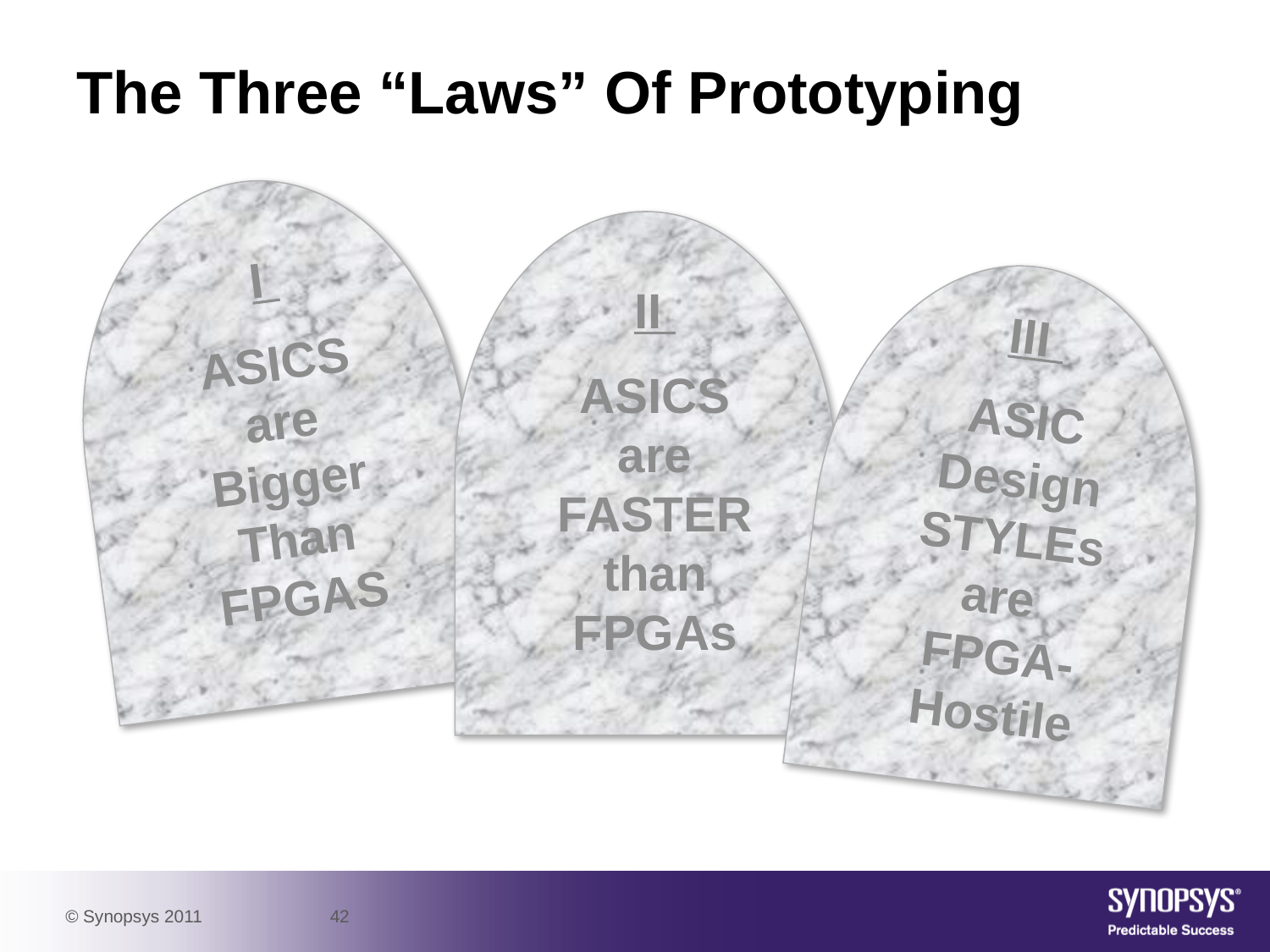

# The Three “Laws” Of Prototyping
I
ASICS
are
Bigger Than FPGAS

II
ASICS
are
FASTER
than
FPGAs

III
ASIC Design STYLEs
are
FPGA-Hostile